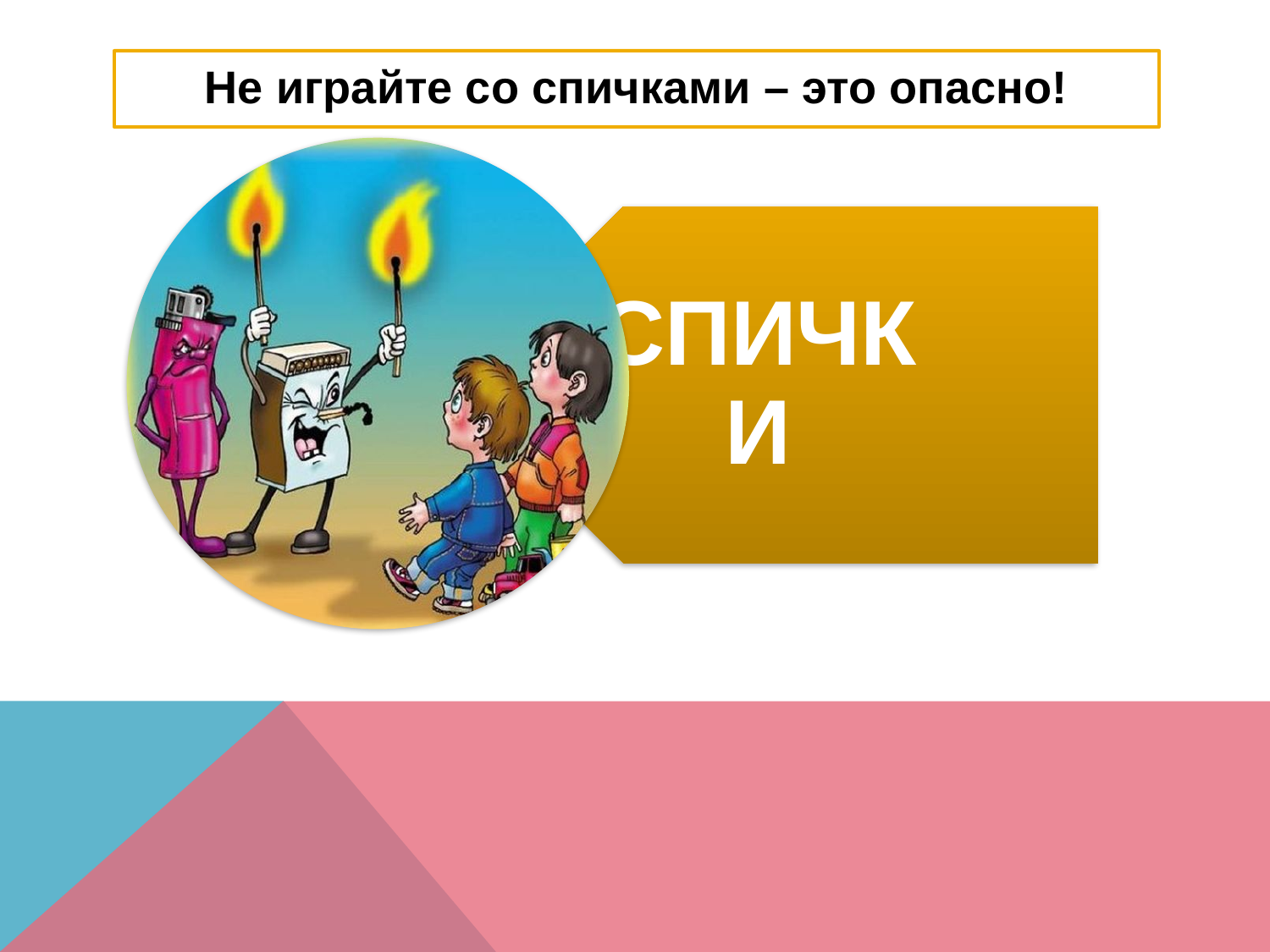

Не играйте со спичками – это опасно!
СПИЧКИ